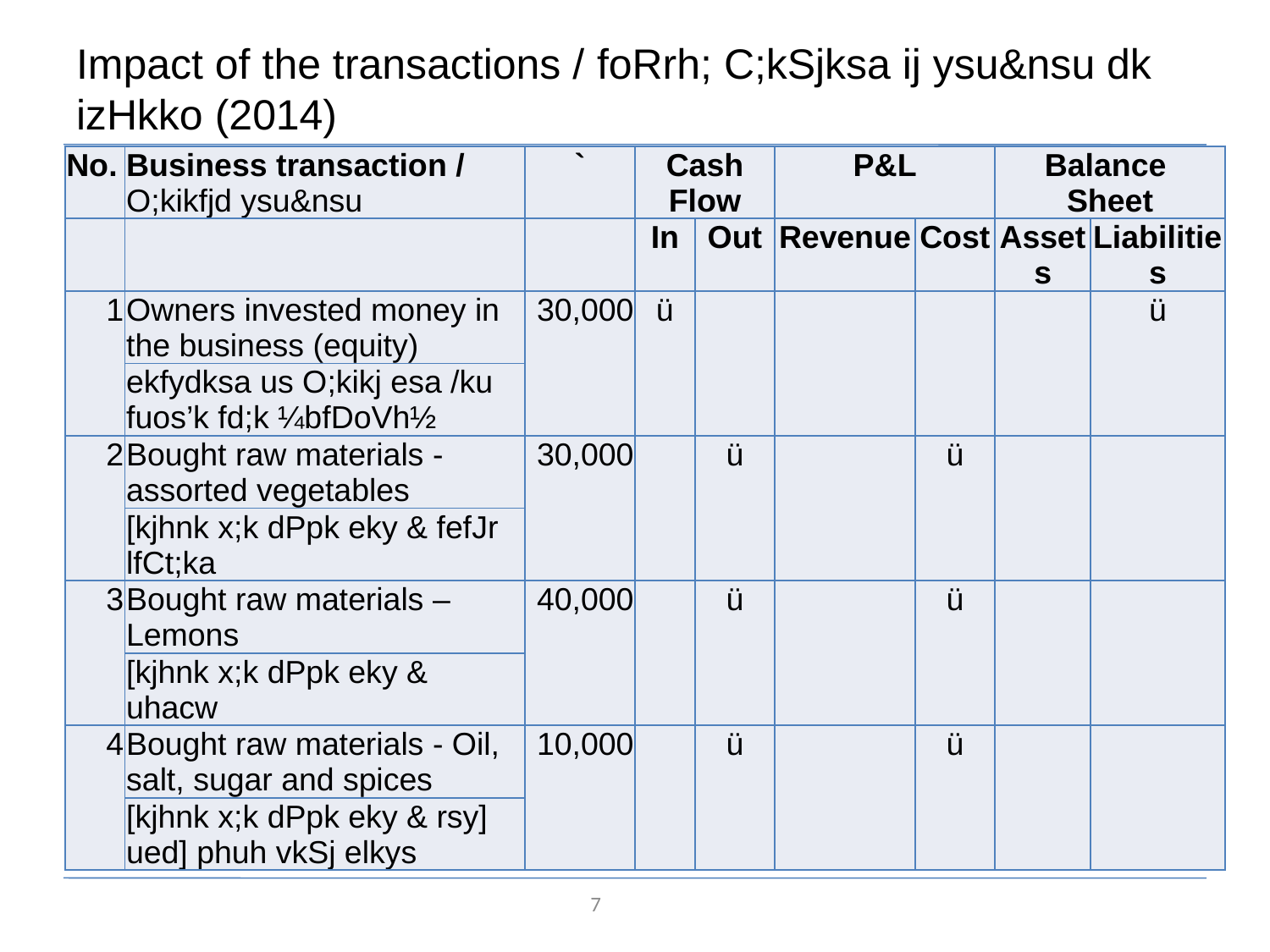

# Impact of the transactions / foRrh; C;kSjksa ij ysu&nsu dk izHkko (2014)
| No. | Business transaction / O;kikfjd ysu&nsu | ` | Cash Flow |  | P&L |  | Balance Sheet |  |
| --- | --- | --- | --- | --- | --- | --- | --- | --- |
|  |  |  | In | Out | Revenue | Cost | Assets | Liabilities |
| 1 | Owners invested money in the business (equity) | 30,000 | ü |  |  |  |  | ü |
|  | ekfydksa us O;kikj esa /ku fuos’k fd;k ¼bfDoVh½ |  |  |  |  |  |  |  |
| 2 | Bought raw materials - assorted vegetables | 30,000 |  | ü |  | ü |  |  |
|  | [kjhnk x;k dPpk eky & fefJr lfCt;ka |  |  |  |  |  |  |  |
| 3 | Bought raw materials – Lemons | 40,000 |  | ü |  | ü |  |  |
|  | [kjhnk x;k dPpk eky & uhacw |  |  |  |  |  |  |  |
| 4 | Bought raw materials - Oil, salt, sugar and spices | 10,000 |  | ü |  | ü |  |  |
|  | [kjhnk x;k dPpk eky & rsy] ued] phuh vkSj elkys |  |  |  |  |  |  |  |
7